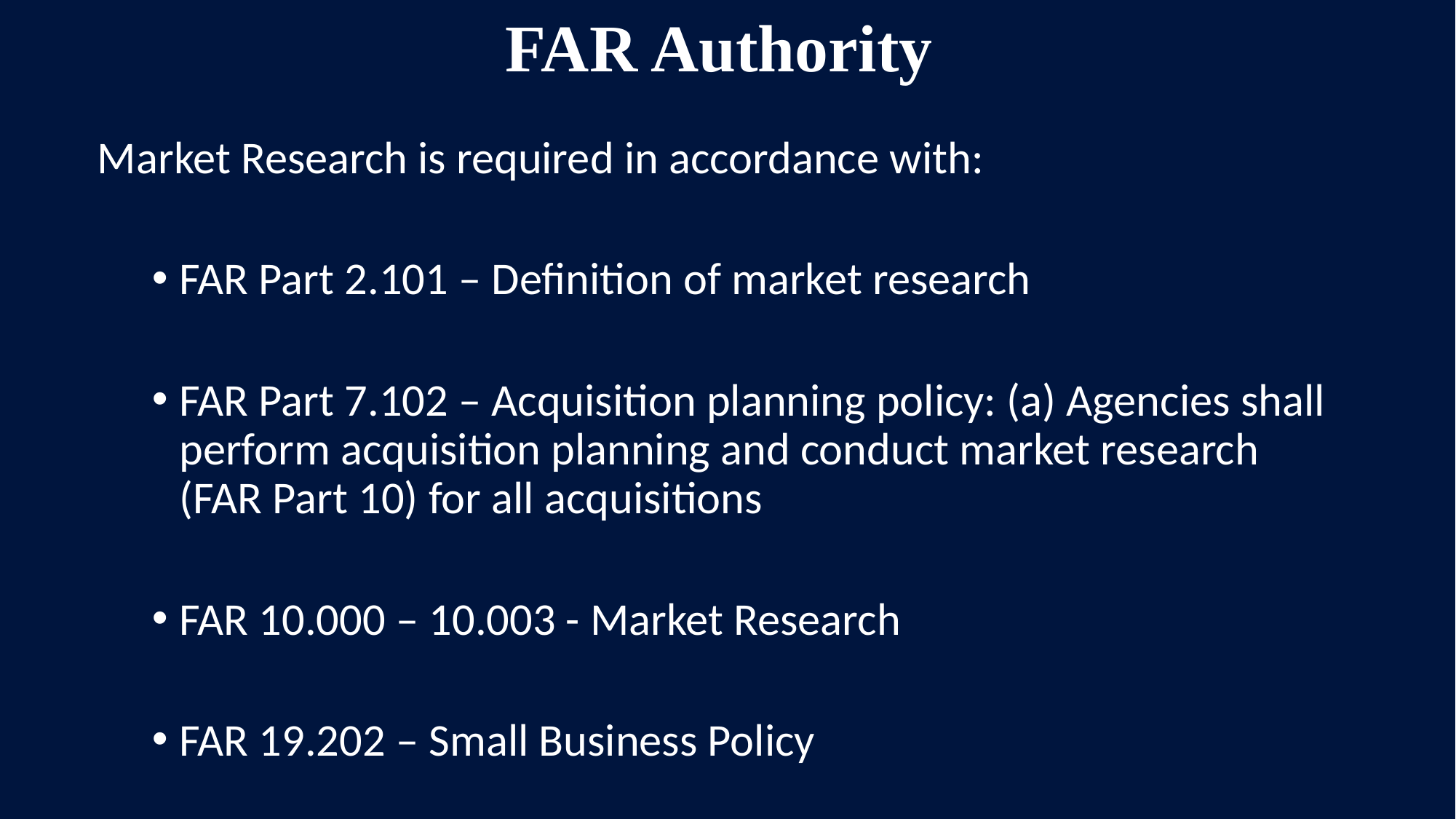

# FAR Authority
Market Research is required in accordance with:

FAR Part 2.101 – Definition of market research

FAR Part 7.102 – Acquisition planning policy: (a) Agencies shall perform acquisition planning and conduct market research (FAR Part 10) for all acquisitions

FAR 10.000 – 10.003 - Market Research

FAR 19.202 – Small Business Policy